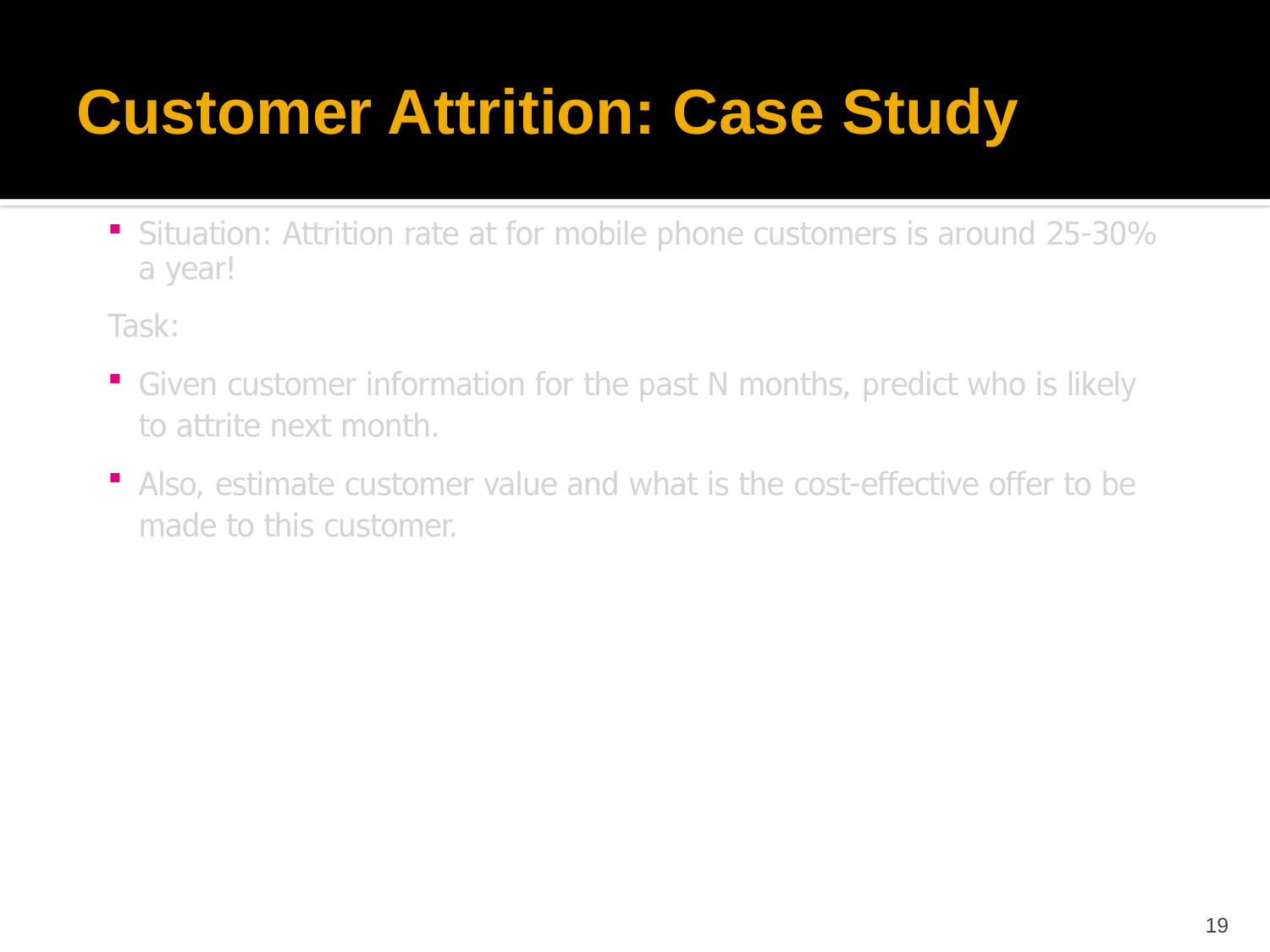

# Customer Attrition: Case Study
Situation: Attrition rate at for mobile phone customers is around 25-30% a year!
Task:
Given customer information for the past N months, predict who is likely to attrite next month.
Also, estimate customer value and what is the cost-effective offer to be made to this customer.
19